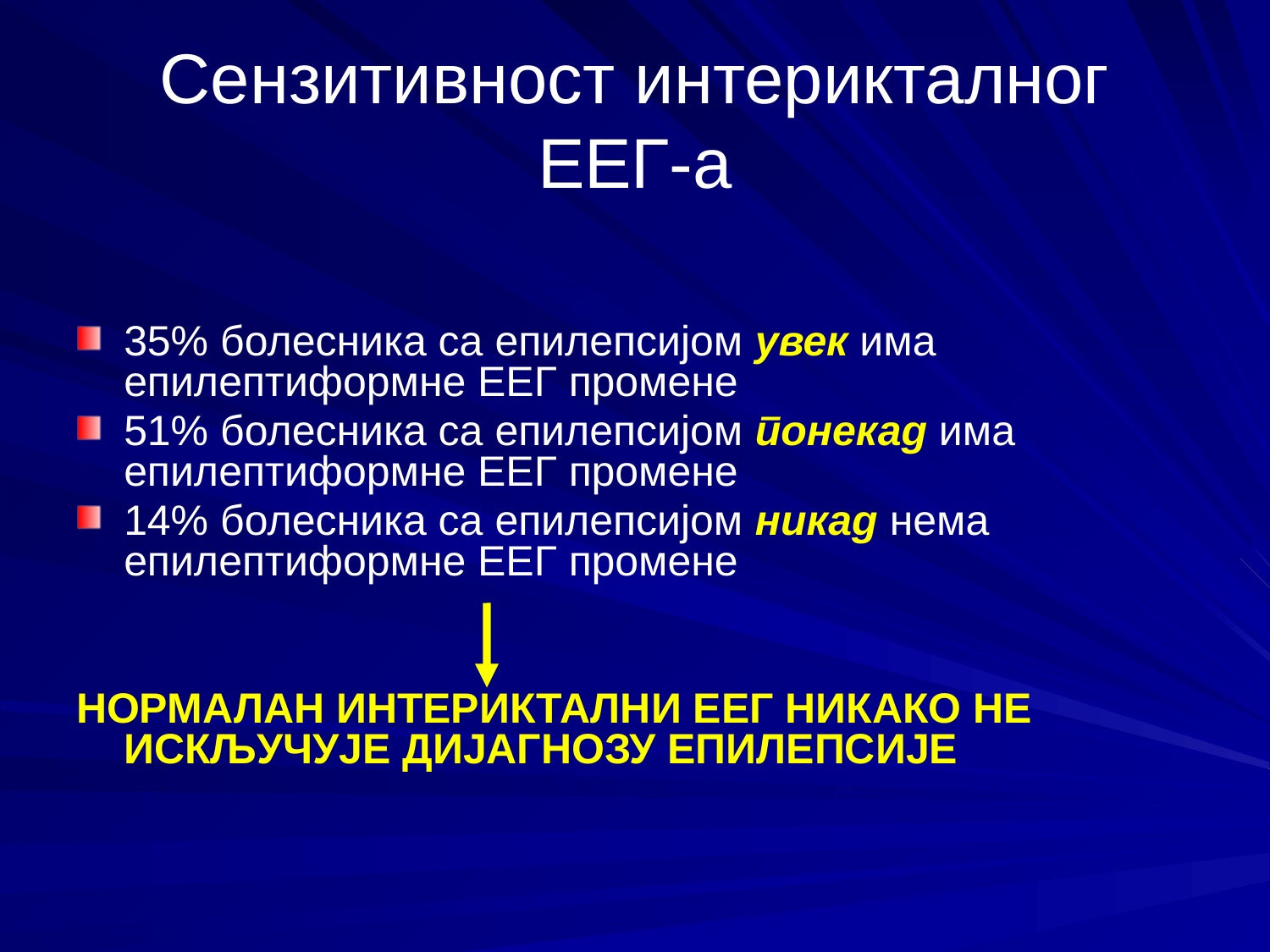

# Сензитивност интерикталног ЕЕГ-а
35% болесника са епилепсијом увек има епилептиформне ЕЕГ промене
51% болесника са епилепсијом понекад има епилептиформне ЕЕГ промене
14% болесника са епилепсијом никад нема епилептиформне ЕЕГ промене

НОРМАЛАН ИНТЕРИКТАЛНИ ЕЕГ НИКАКО НЕ ИСКЉУЧУЈЕ ДИЈАГНОЗУ ЕПИЛЕПСИЈЕ